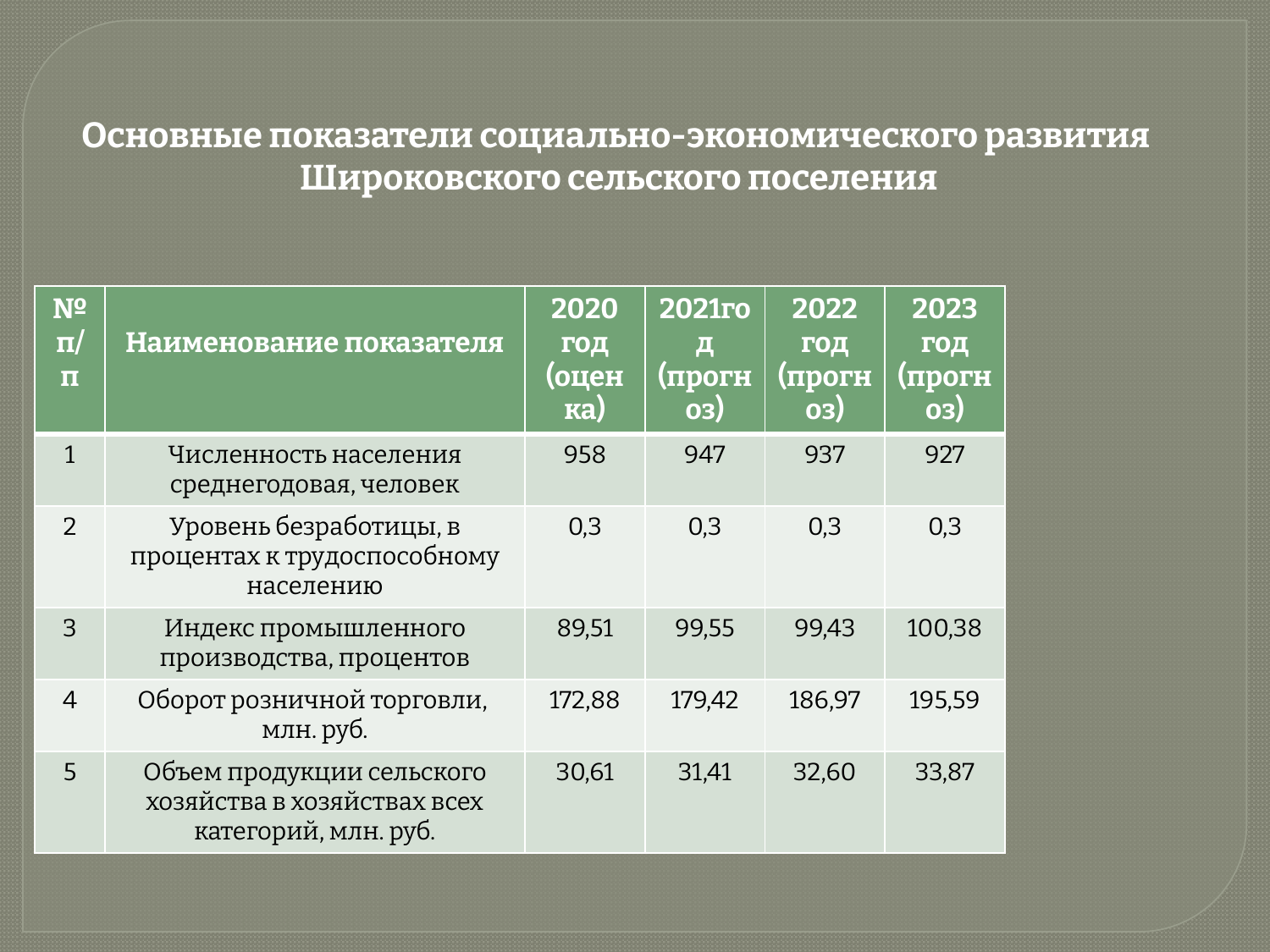

Основные показатели социально-экономического развития
Широковского сельского поселения
| № п/п | Наименование показателя | 2020 год (оцен ка) | 2021год (прогноз) | 2022 год (прогноз) | 2023 год (прогноз) |
| --- | --- | --- | --- | --- | --- |
| 1 | Численность населения среднегодовая, человек | 958 | 947 | 937 | 927 |
| 2 | Уровень безработицы, в процентах к трудоспособному населению | 0,3 | 0,3 | 0,3 | 0,3 |
| 3 | Индекс промышленного производства, процентов | 89,51 | 99,55 | 99,43 | 100,38 |
| 4 | Оборот розничной торговли, млн. руб. | 172,88 | 179,42 | 186,97 | 195,59 |
| 5 | Объем продукции сельского хозяйства в хозяйствах всех категорий, млн. руб. | 30,61 | 31,41 | 32,60 | 33,87 |